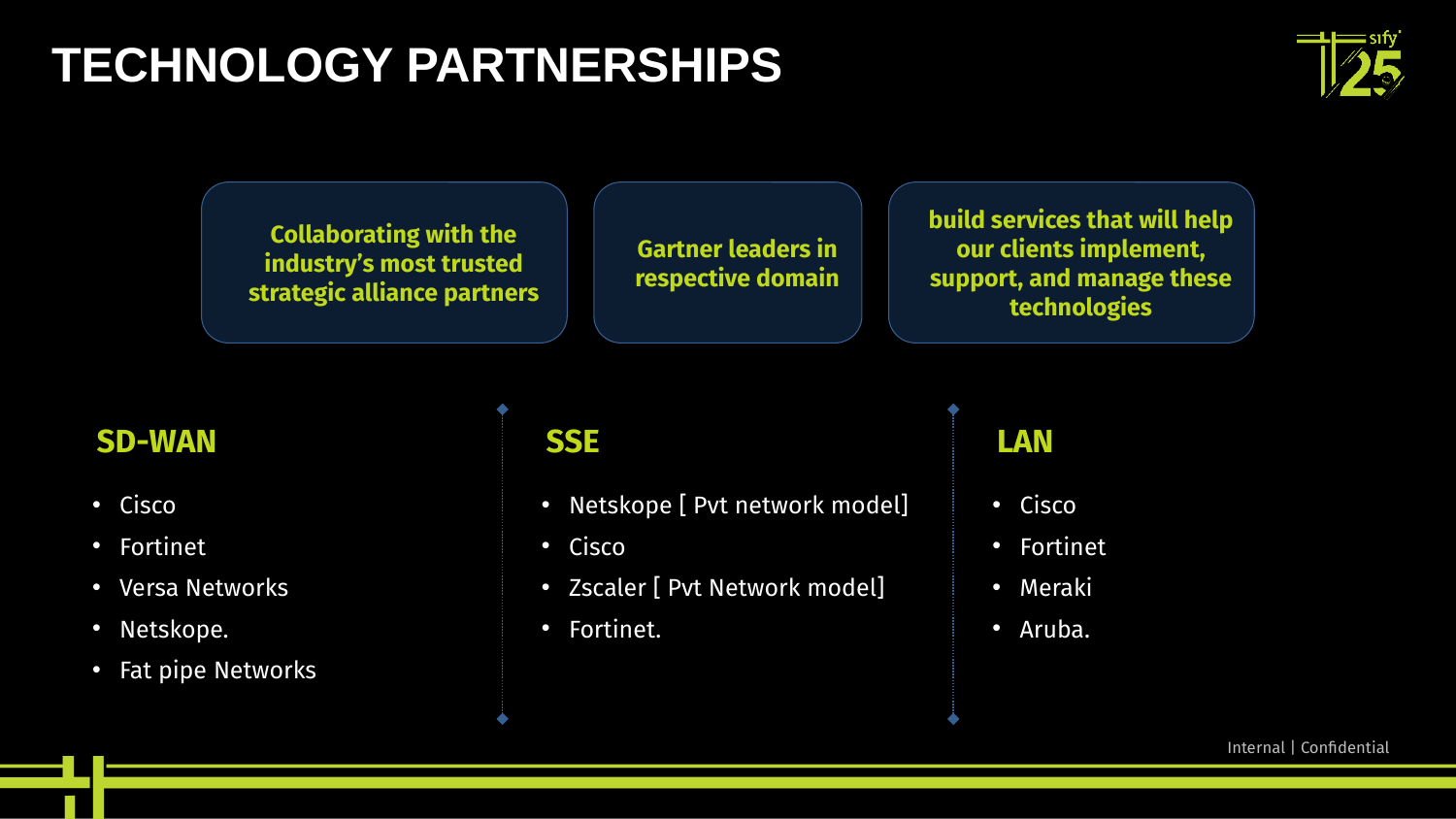

# Technology partnerships
Collaborating with the industry’s most trusted strategic alliance partners
Gartner leaders in respective domain
build services that will help our clients implement, support, and manage these technologies
SD-WAN
SSE
LAN
Cisco
Fortinet
Versa Networks
Netskope.
Fat pipe Networks
Netskope [ Pvt network model]
Cisco
Zscaler [ Pvt Network model]
Fortinet.

Cisco
Fortinet
Meraki
Aruba.